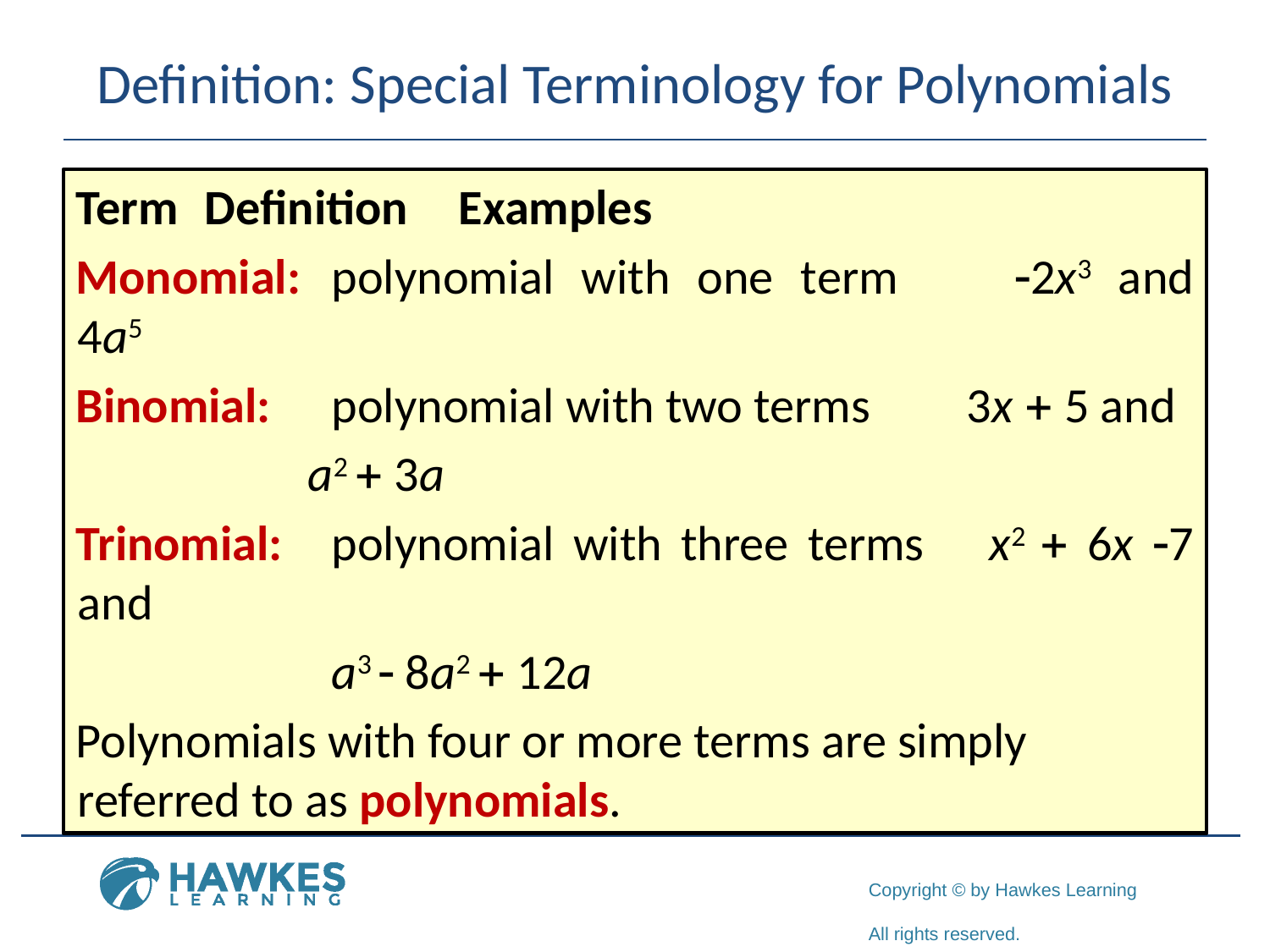

# Definition: Special Terminology for Polynomials
Term 	Definition 	Examples
Monomial:	polynomial with one term	−2x3 and 4a5
Binomial:	polynomial with two terms	3x + 5 and
		a2 + 3a
Trinomial:	polynomial with three terms	x2 + 6x −7 and
			a3 − 8a2 + 12a
Polynomials with four or more terms are simply referred to as polynomials.